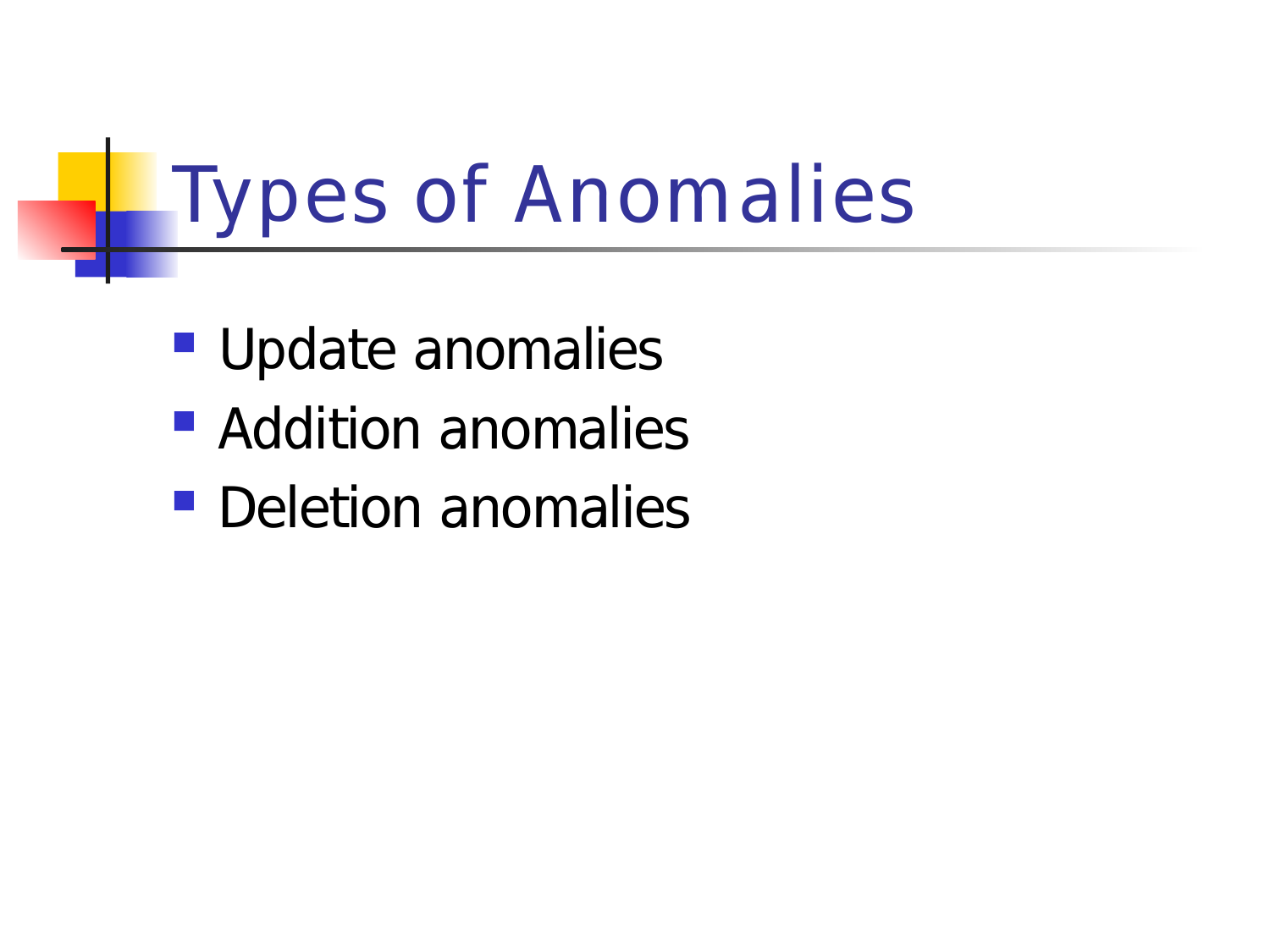

# Types of Anomalies
Update anomalies
Addition anomalies
Deletion anomalies